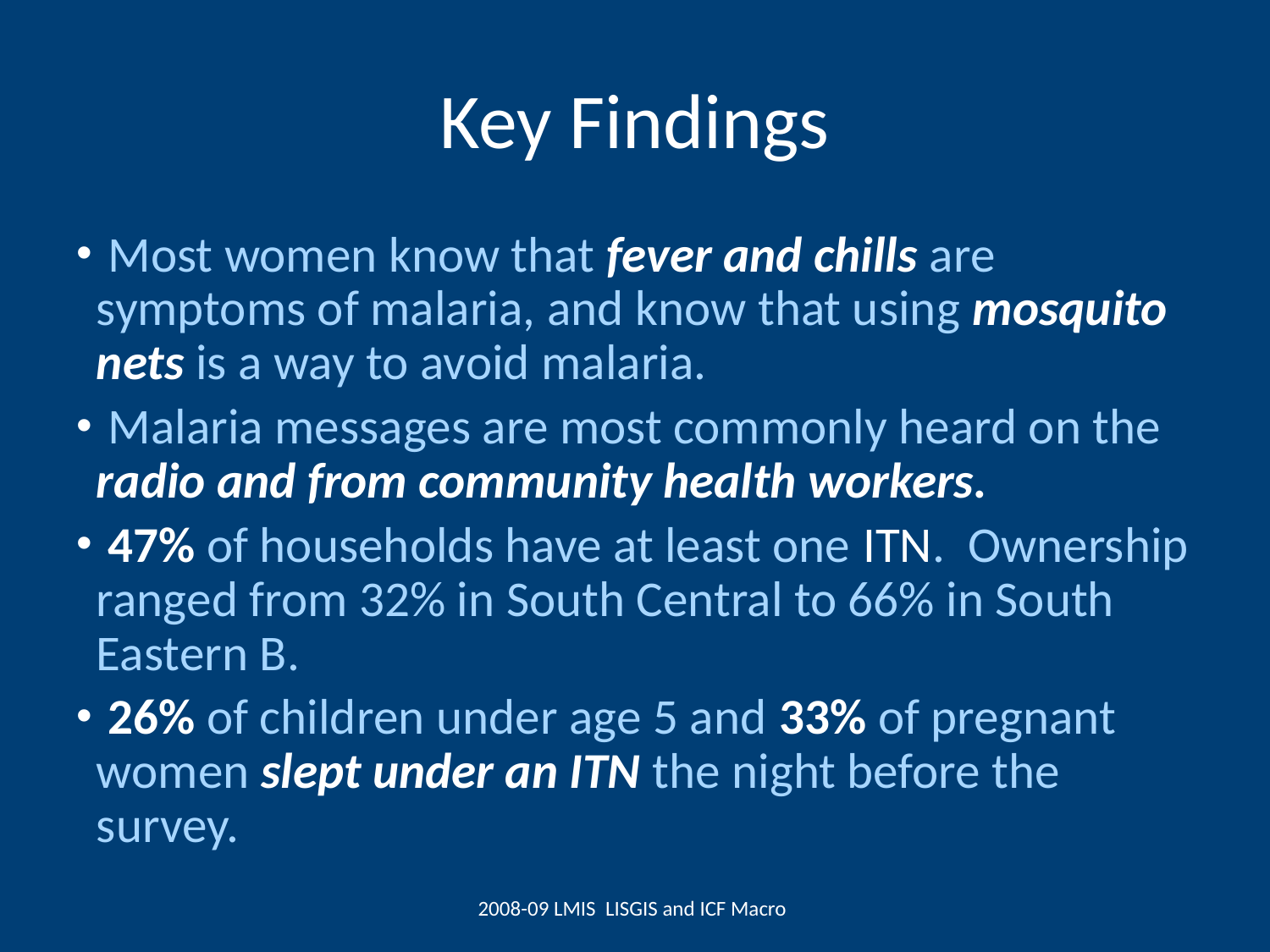

# Key Findings
 Most women know that fever and chills are symptoms of malaria, and know that using mosquito nets is a way to avoid malaria.
 Malaria messages are most commonly heard on the radio and from community health workers.
 47% of households have at least one ITN.  Ownership ranged from 32% in South Central to 66% in South Eastern B.
 26% of children under age 5 and 33% of pregnant women slept under an ITN the night before the survey.
2008-09 LMIS  LISGIS and ICF Macro